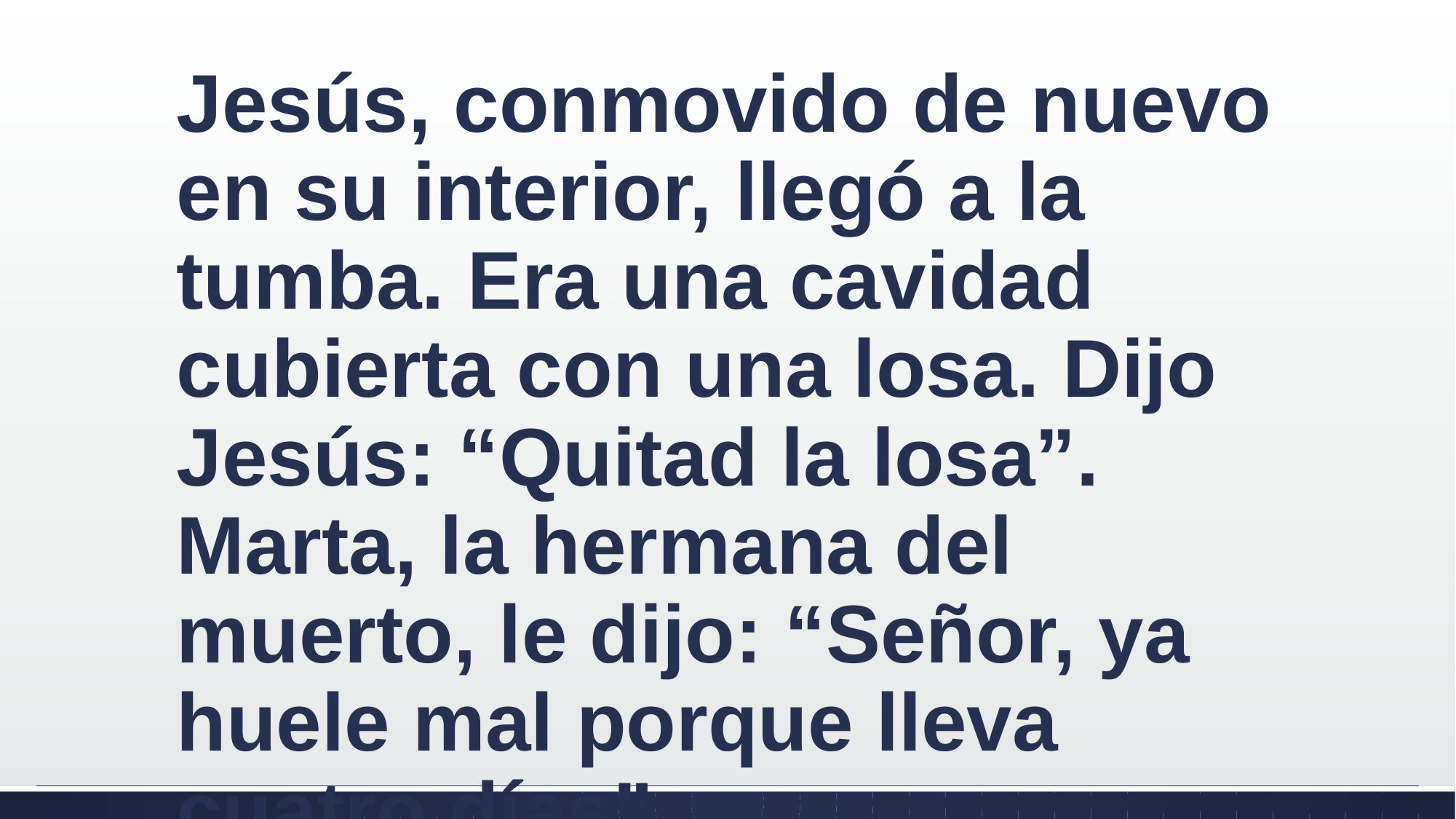

#
Jesús, conmovido de nuevo en su interior, llegó a la tumba. Era una cavidad cubierta con una losa. Dijo Jesús: “Quitad la losa”. Marta, la hermana del muerto, le dijo: “Señor, ya huele mal porque lleva cuatro días”.